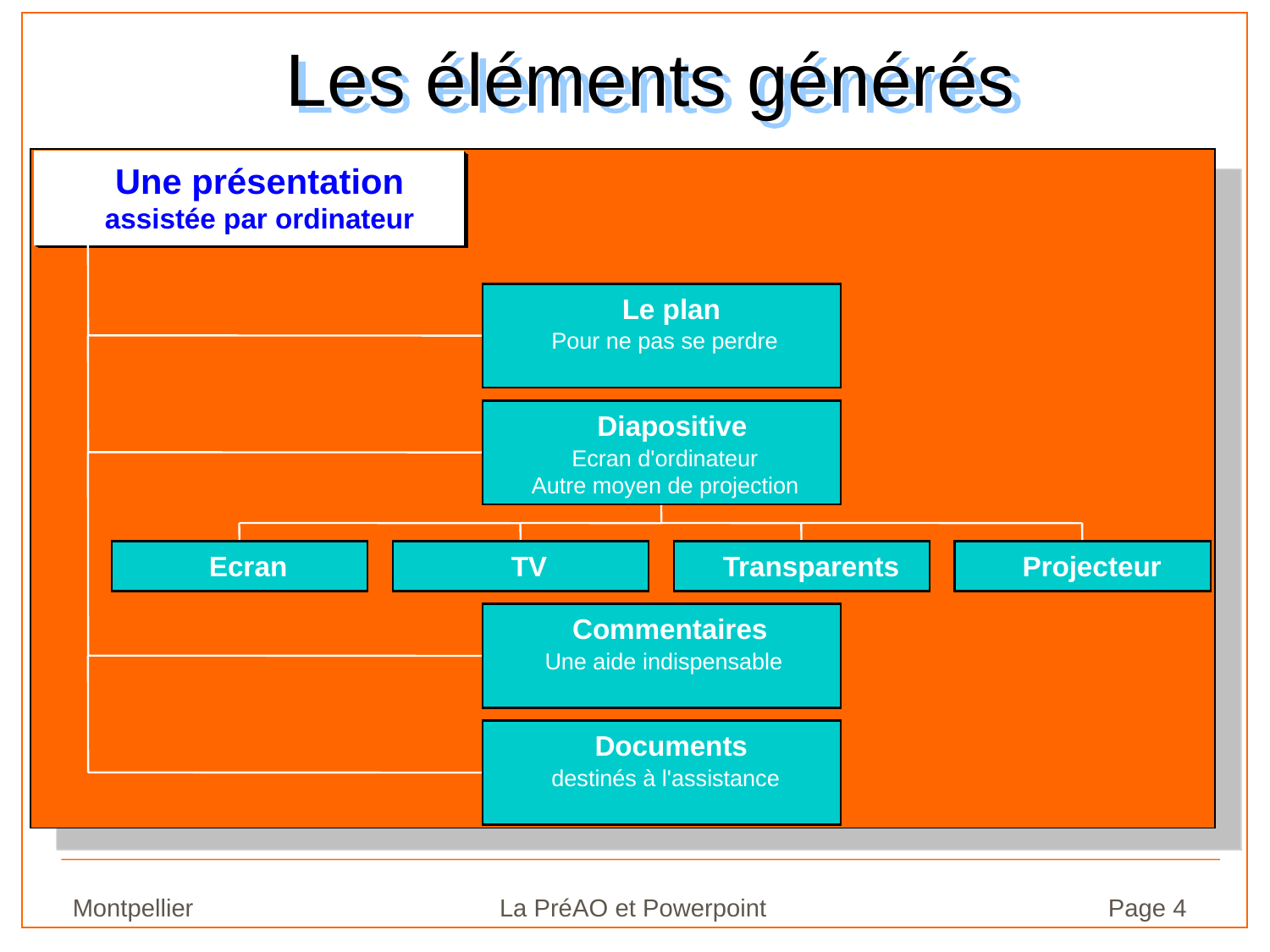

# Les éléments générés

Une présentation
assistée par ordinateur

Le plan
Pour ne pas se perdre

Diapositive
Ecran d'ordinateur

Autre moyen de projection

Ecran
TV
Transparents
Projecteur

Commentaires
Une aide indispensable

Documents
destinés à l'assistance

Montpellier
 La PréAO et Powerpoint
Page 4